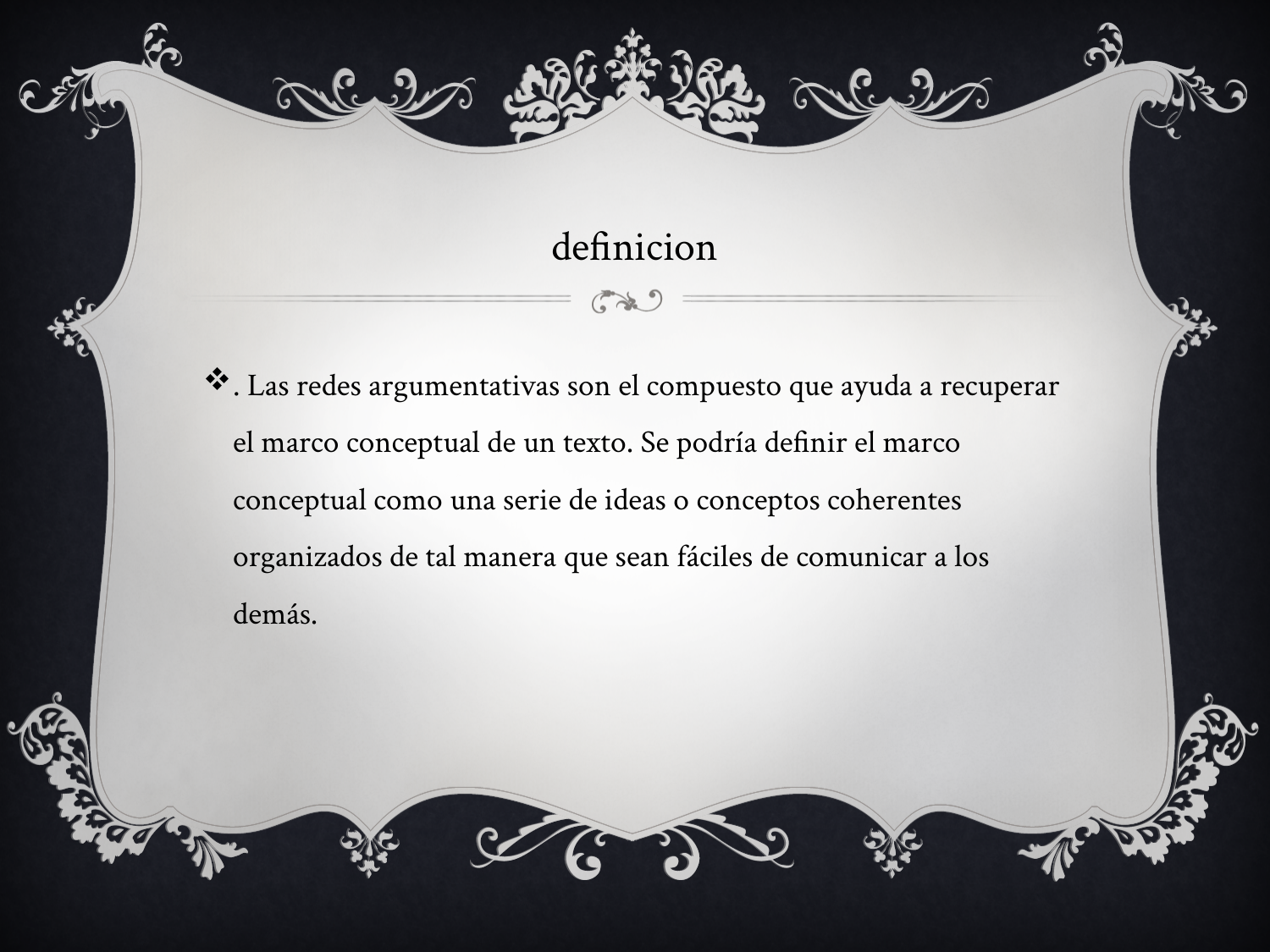

definicion
. Las redes argumentativas son el compuesto que ayuda a recuperar el marco conceptual de un texto. Se podría definir el marco conceptual como una serie de ideas o conceptos coherentes organizados de tal manera que sean fáciles de comunicar a los demás.